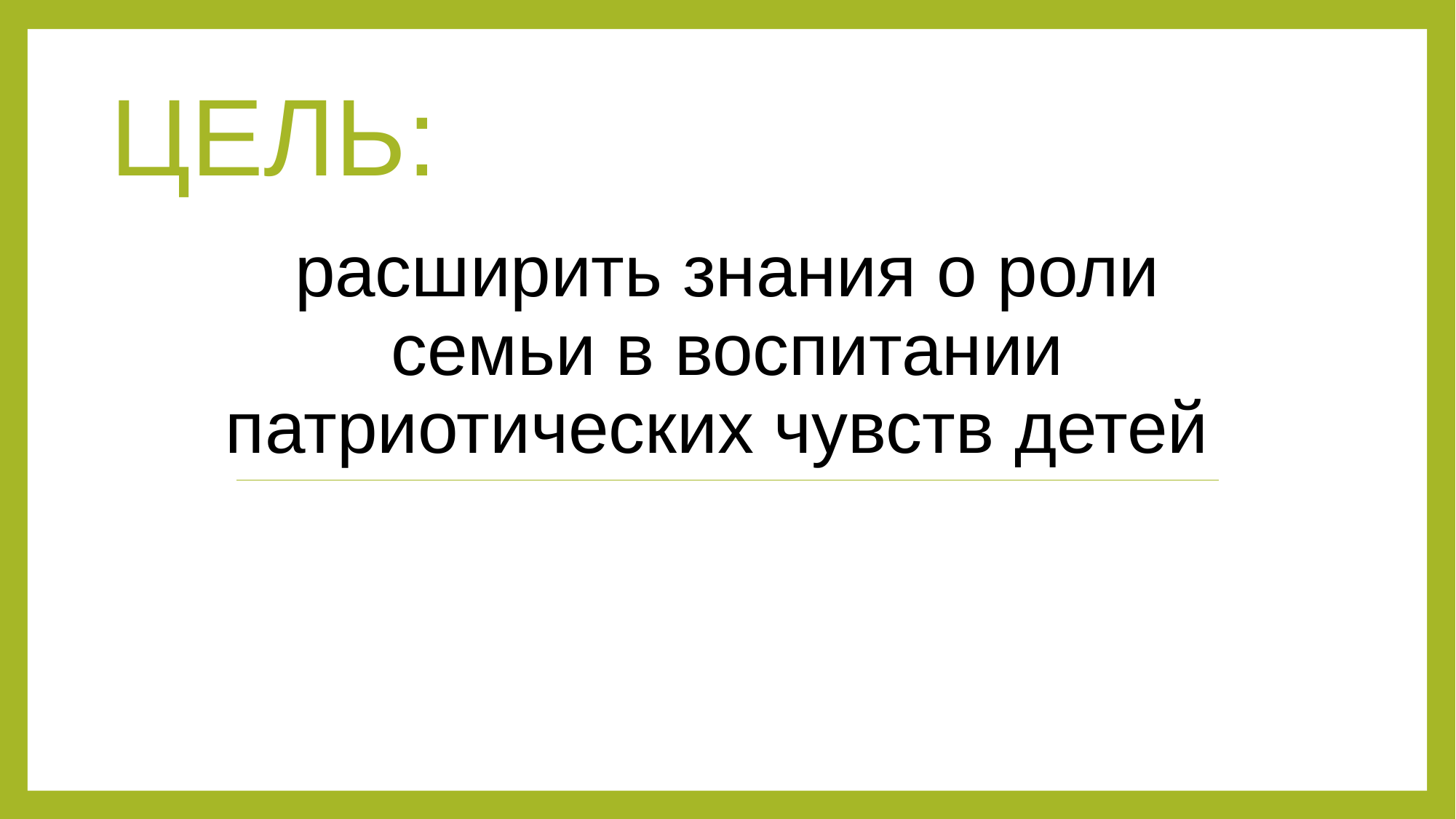

# Цель:
расширить знания о роли семьи в воспитании патриотических чувств детей